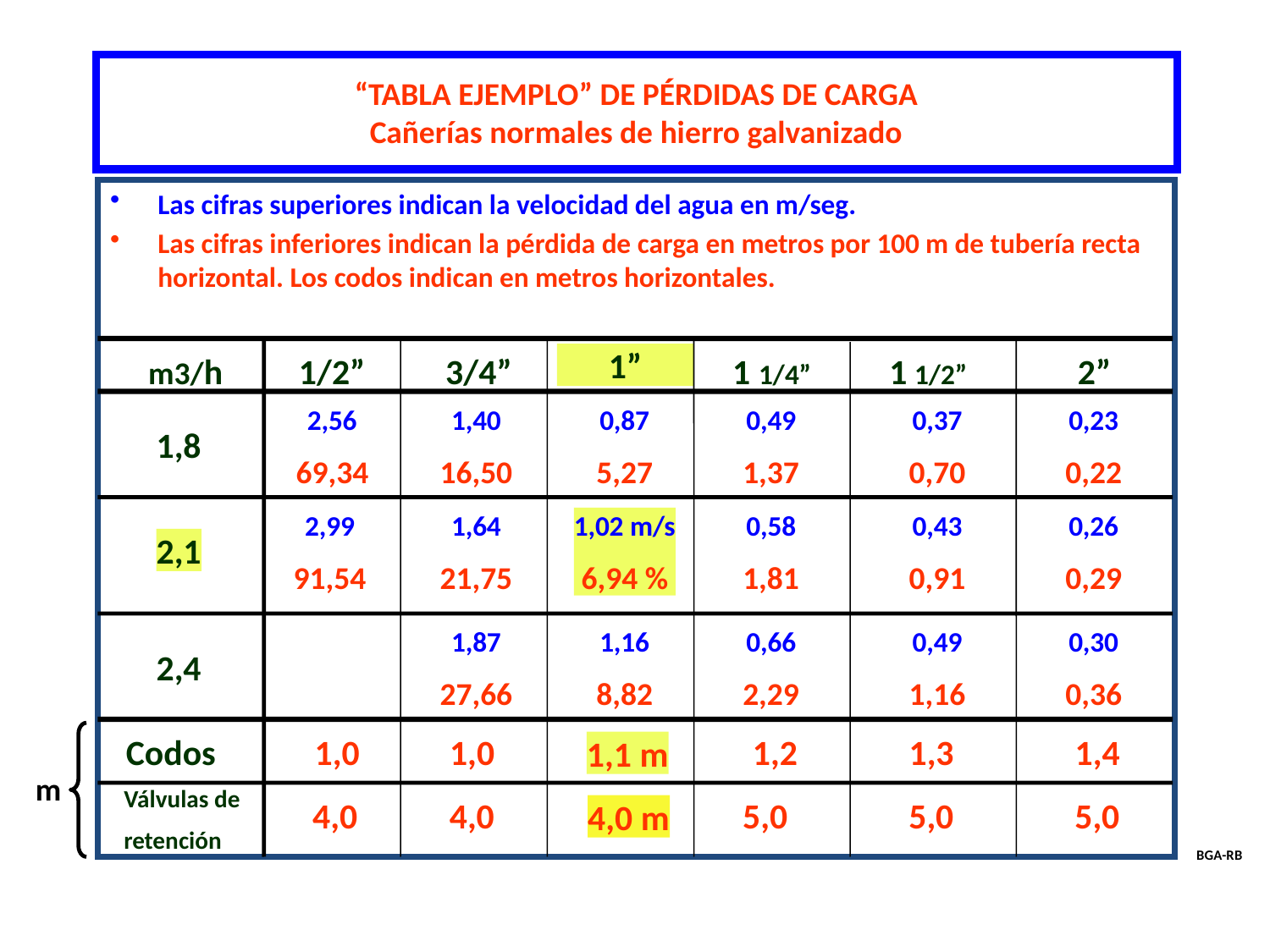

“TABLA EJEMPLO” DE PÉRDIDAS DE CARGA
Cañerías normales de hierro galvanizado
Las cifras superiores indican la velocidad del agua en m/seg.
Las cifras inferiores indican la pérdida de carga en metros por 100 m de tubería recta horizontal. Los codos indican en metros horizontales.

1”
m3/h
1/2”
3/4”
1 1/4”
1 1/2”
2”

2,56
69,34
1,40
16,50
0,87
5,27
0,49
1,37
0,37
0,70
0,23
0,22
1,8

2,99
91,54
1,64
21,75
1,02 m/s
6,94 %
0,58
1,81
0,43
0,91
0,26
0,29
2,1

1,87
27,66
1,16
8,82
0,66
2,29
0,49
1,16
0,30
0,36
2,4

Codos
1,0
1,0
1,2
1,3
1,4
1,1 m
m

 Válvulas de
 retención
4,0
4,0
5,0
5,0
5,0
4,0 m
BGA-RB